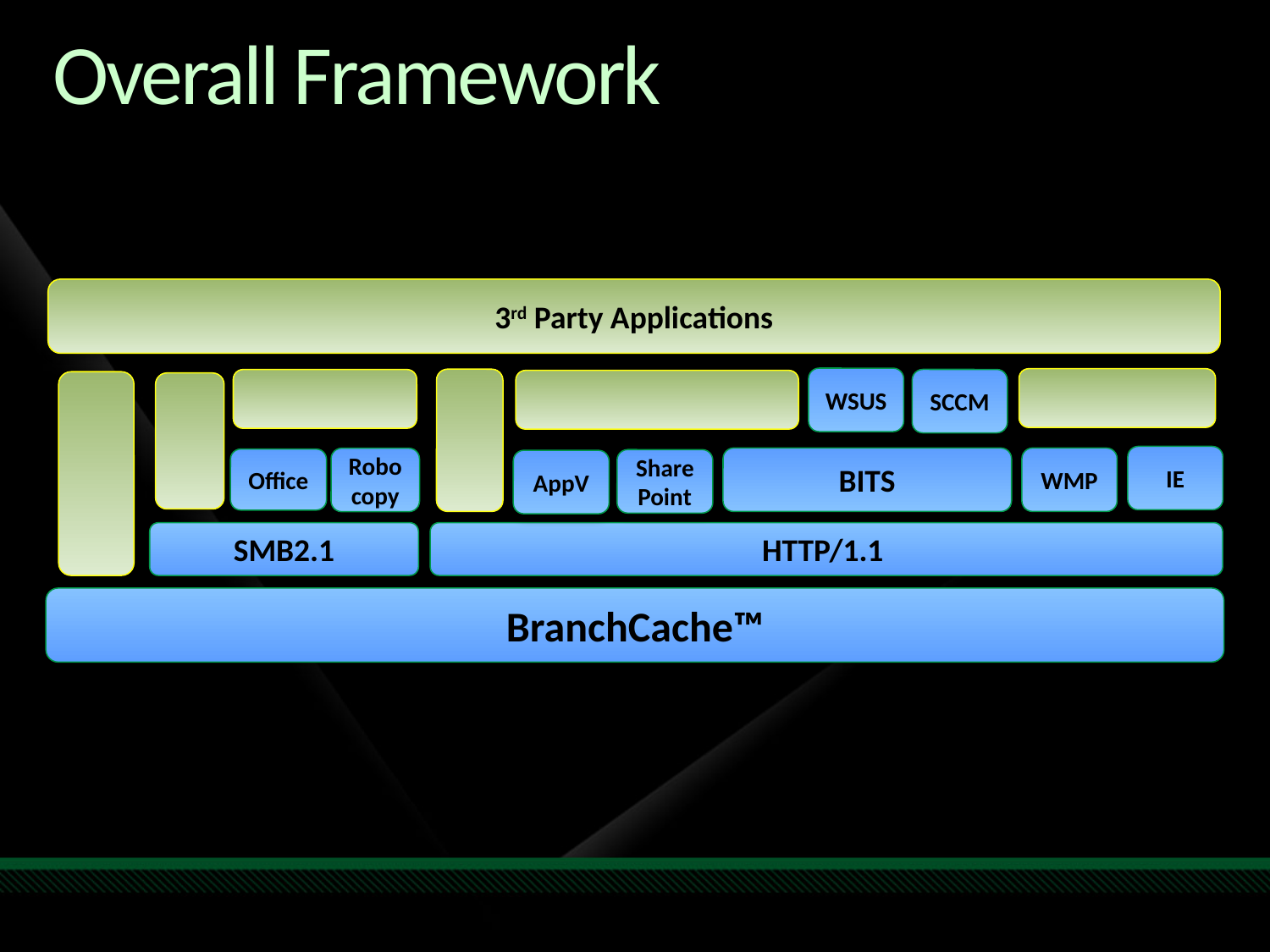

# Overall Framework
3rd Party Applications
WSUS

SCCM

IE
BITS
WMP
Robocopy
Office
SharePoint
AppV
SMB2.1
HTTP/1.1
BranchCache™